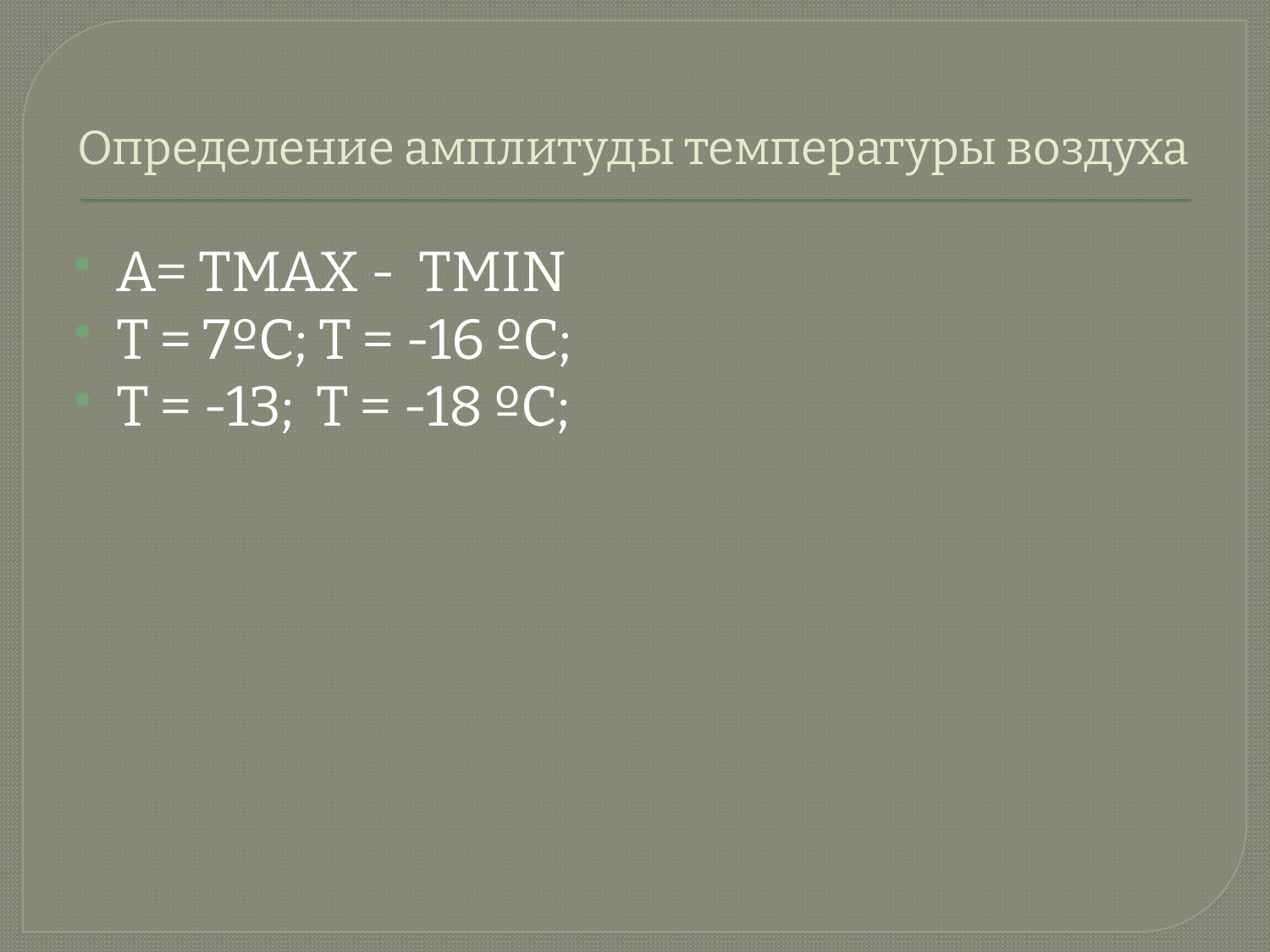

# Определение амплитуды температуры воздуха
А= ТMAX -  ТMIN
T = 7ºC; Т = -16 ºC;
Т = -13;  Т = -18 ºC;